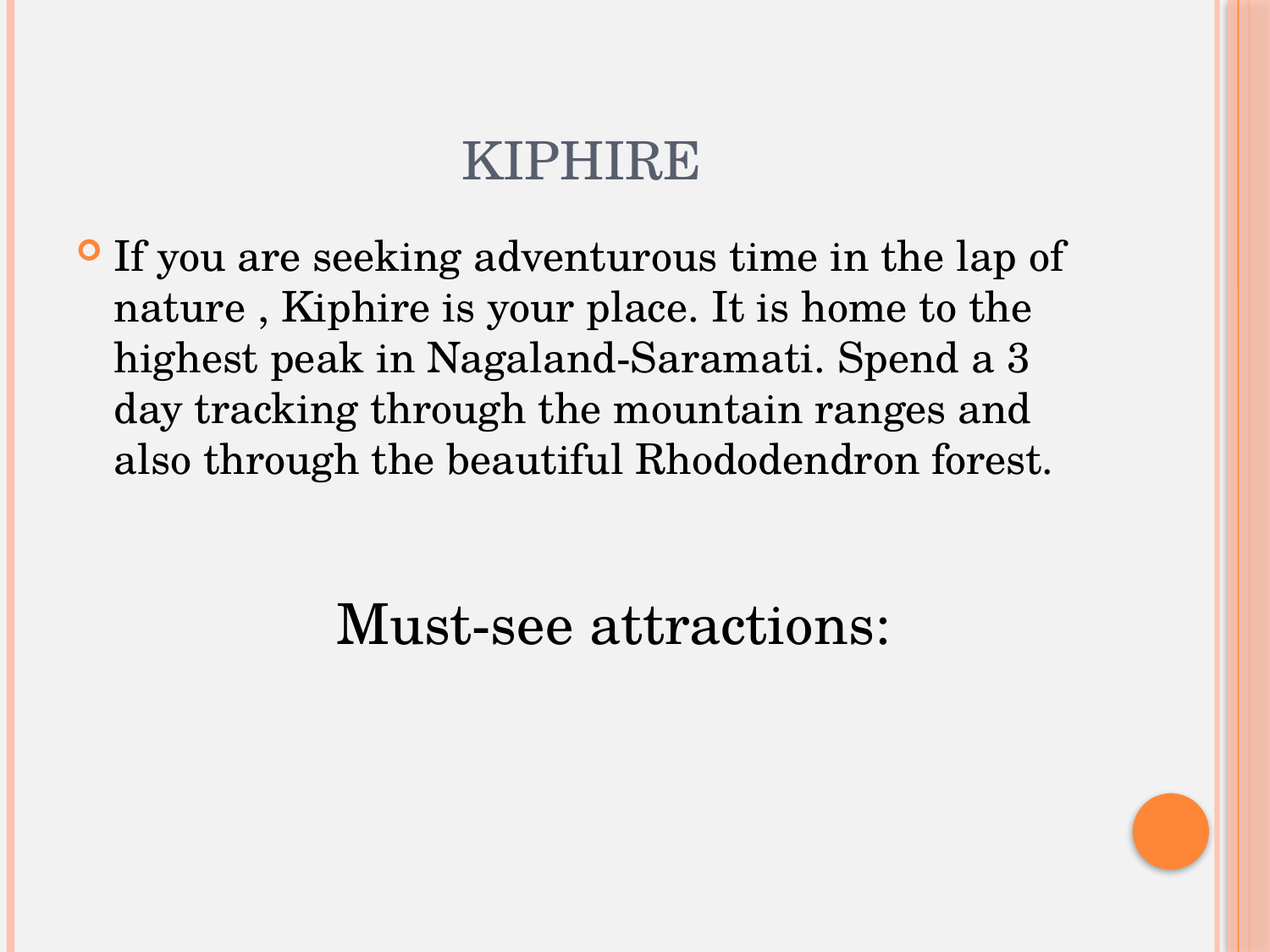

# KIPHIRE
If you are seeking adventurous time in the lap of nature , Kiphire is your place. It is home to the highest peak in Nagaland-Saramati. Spend a 3 day tracking through the mountain ranges and also through the beautiful Rhododendron forest.
Must-see attractions: